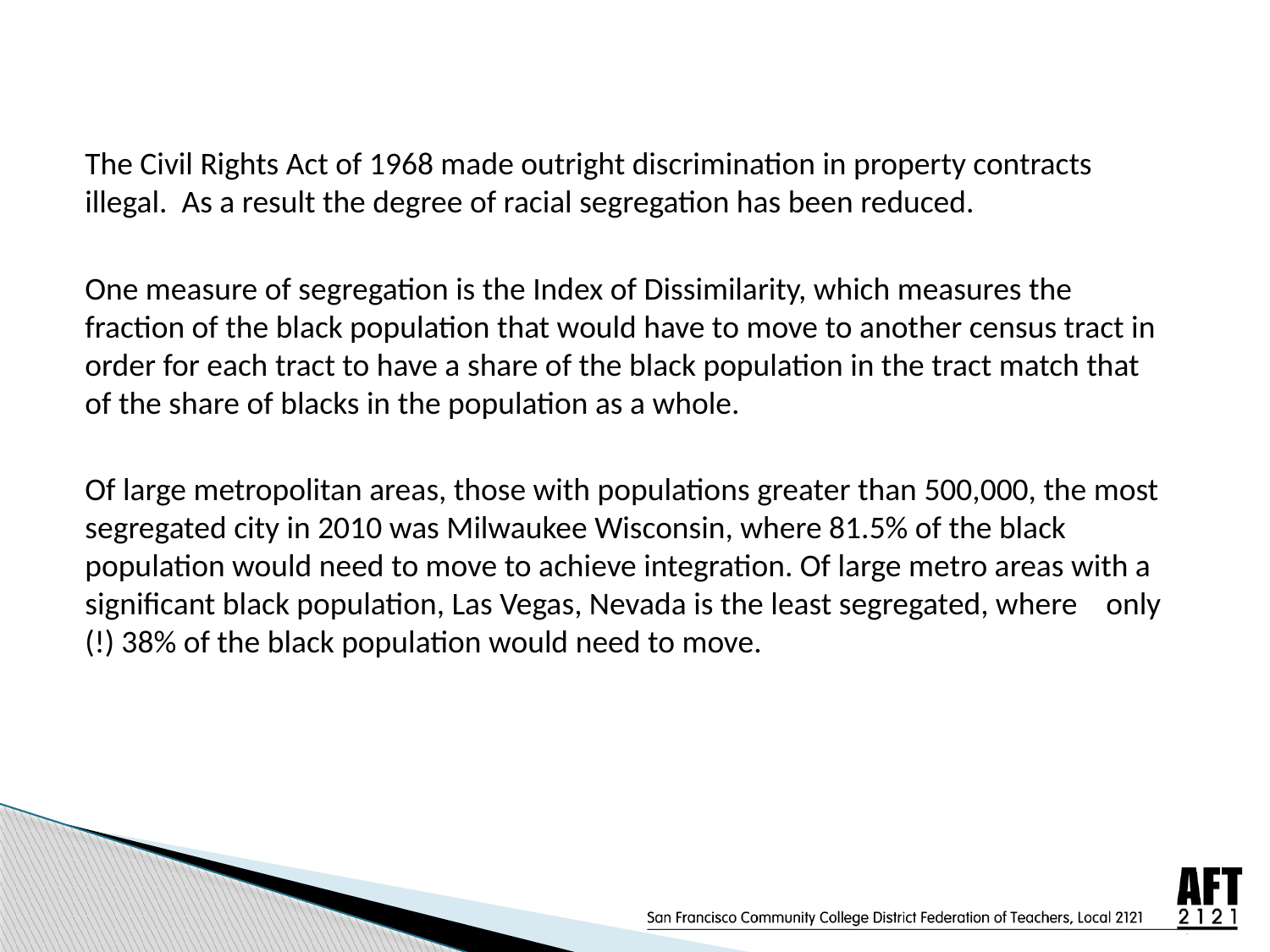

#

The Civil Rights Act of 1968 made outright discrimination in property contracts illegal.  As a result the degree of racial segregation has been reduced.

One measure of segregation is the Index of Dissimilarity, which measures the fraction of the black population that would have to move to another census tract in order for each tract to have a share of the black population in the tract match that of the share of blacks in the population as a whole.

Of large metropolitan areas, those with populations greater than 500,000, the most segregated city in 2010 was Milwaukee Wisconsin, where 81.5% of the black population would need to move to achieve integration. Of large metro areas with a significant black population, Las Vegas, Nevada is the least segregated, where    only (!) 38% of the black population would need to move.